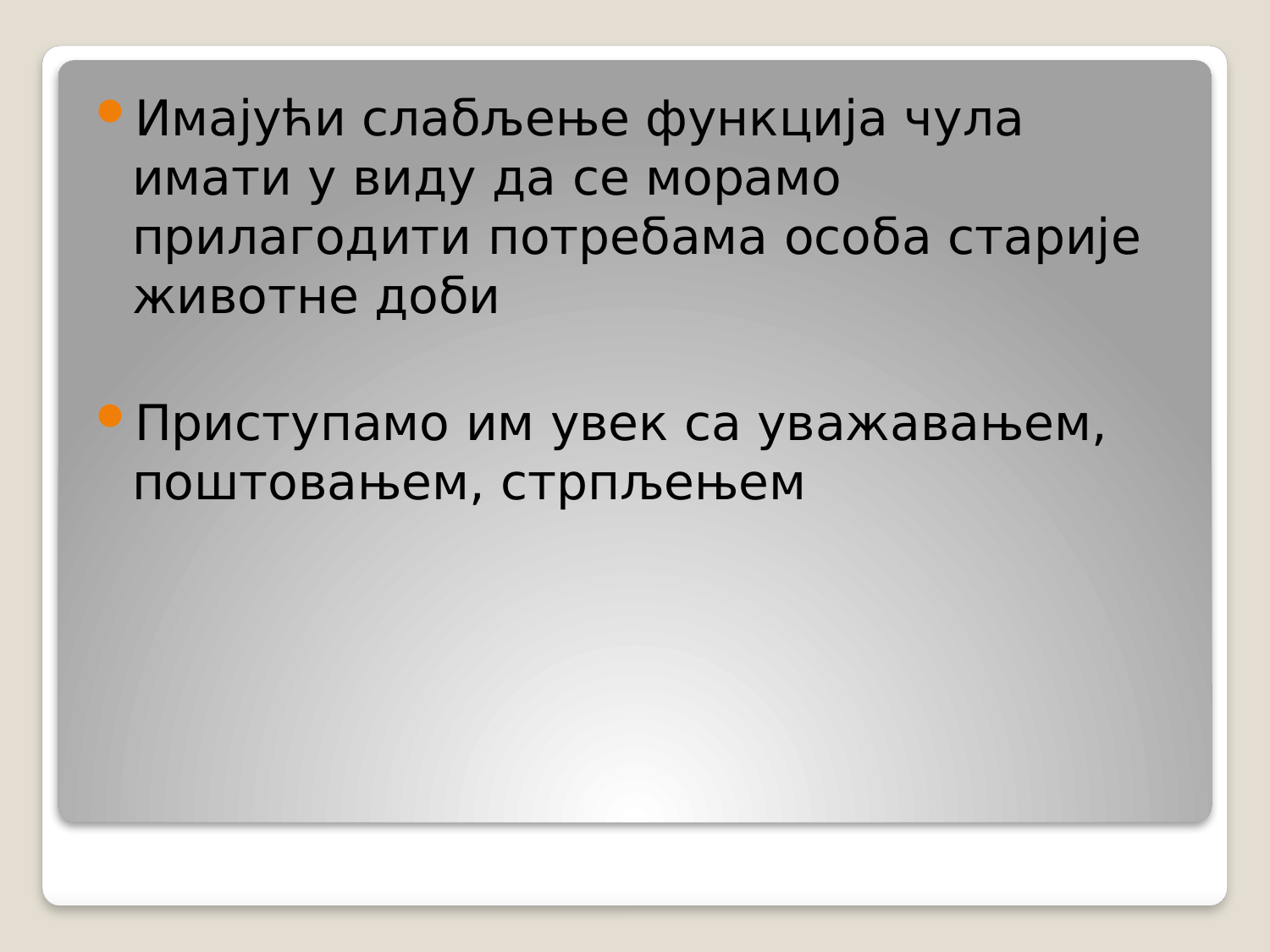

Имајући слабљење функција чула имати у виду да се морамо прилагодити потребама особа старије животне доби

Приступамо им увек са уважавањем, поштовањем, стрпљењем

#